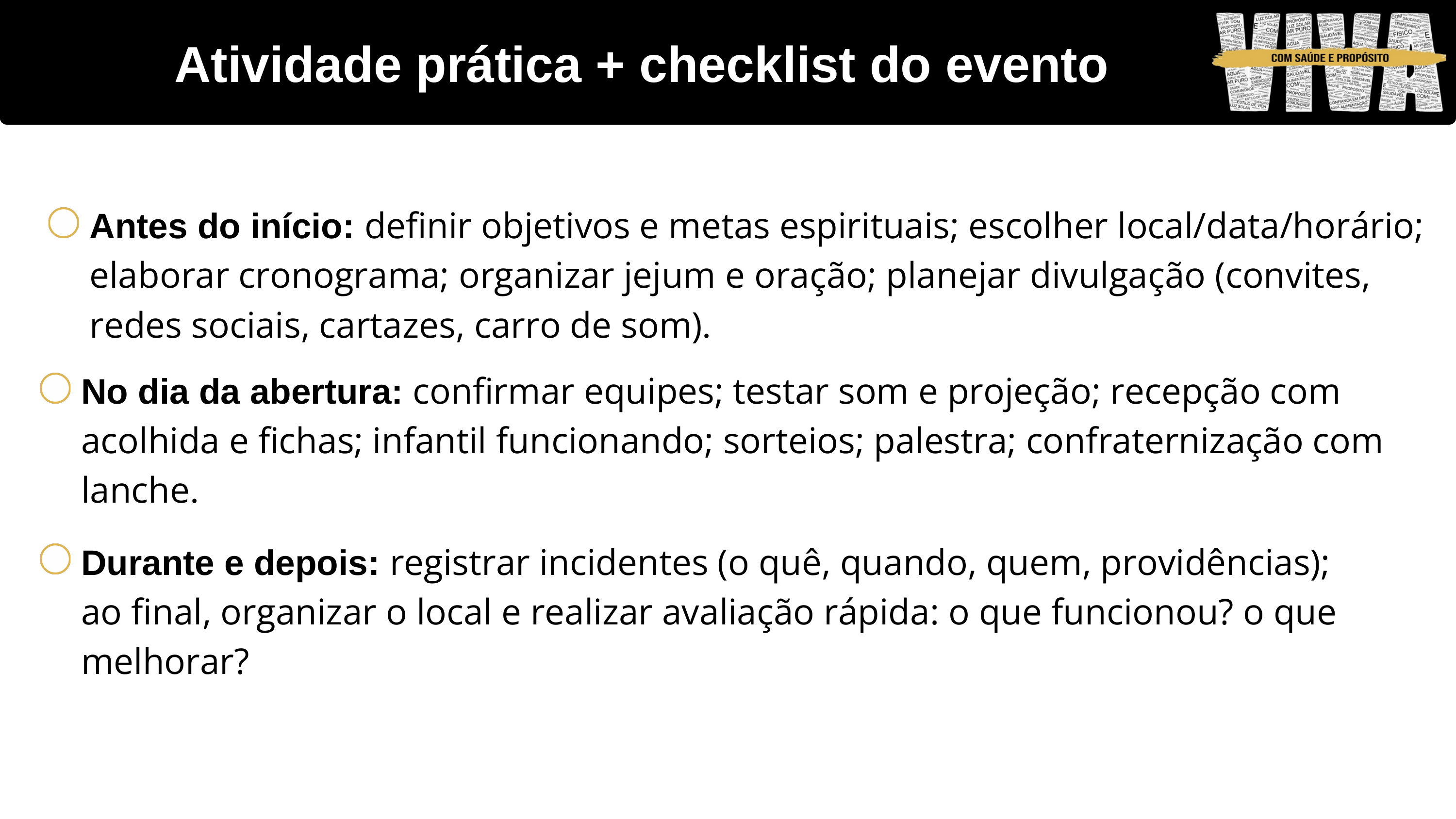

Atividade prática + checklist do evento
Antes do início: definir objetivos e metas espirituais; escolher local/data/horário; elaborar cronograma; organizar jejum e oração; planejar divulgação (convites, redes sociais, cartazes, carro de som).

No dia da abertura: confirmar equipes; testar som e projeção; recepção com acolhida e fichas; infantil funcionando; sorteios; palestra; confraternização com lanche.

Durante e depois: registrar incidentes (o quê, quando, quem, providências);
ao final, organizar o local e realizar avaliação rápida: o que funcionou? o que melhorar?